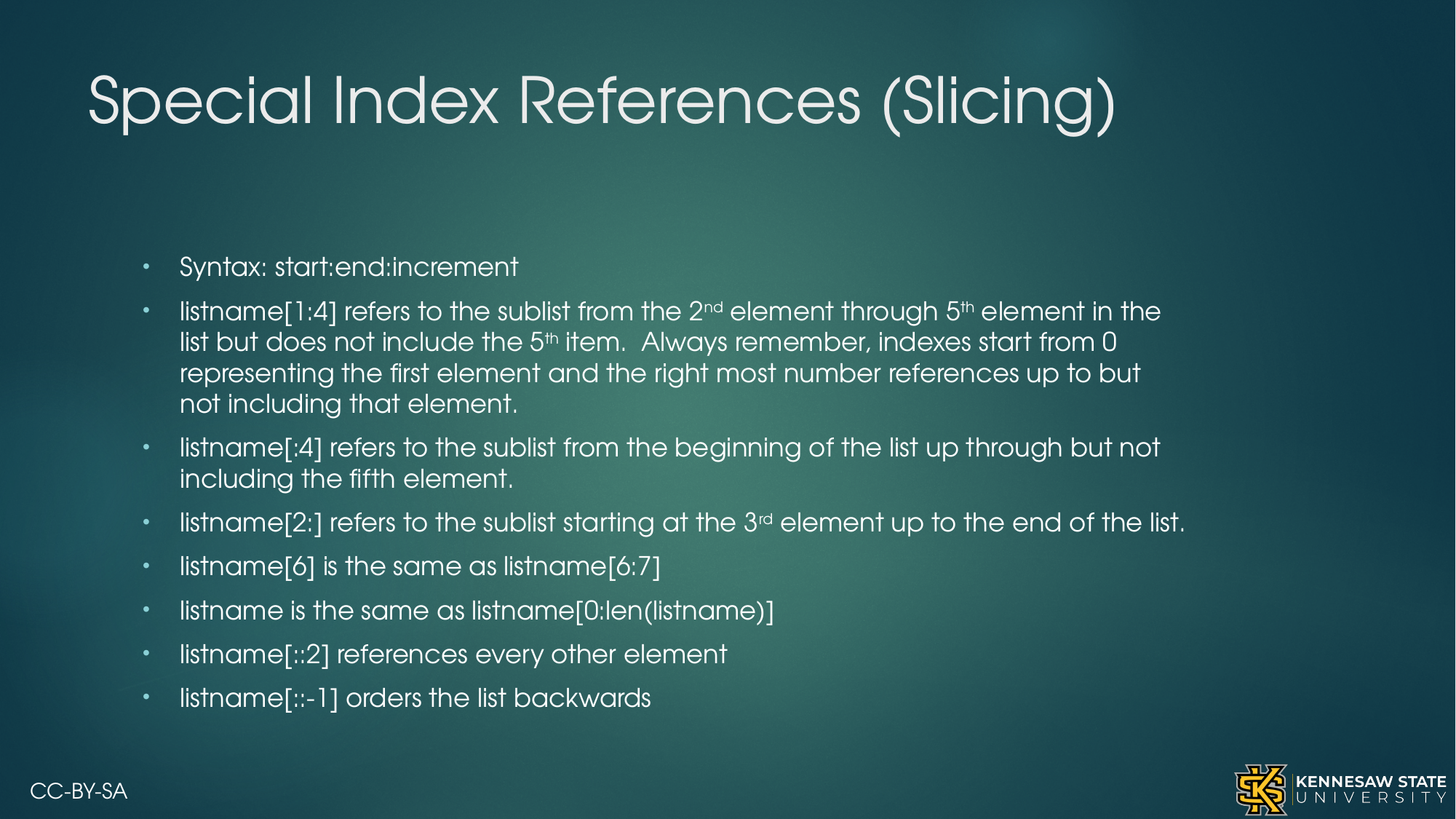

# Special Index References (Slicing)
Syntax: start:end:increment
listname[1:4] refers to the sublist from the 2nd element through 5th element in the list but does not include the 5th item.  Always remember, indexes start from 0 representing the first element and the right most number references up to but not including that element.
listname[:4] refers to the sublist from the beginning of the list up through but not including the fifth element.
listname[2:] refers to the sublist starting at the 3rd element up to the end of the list.
listname[6] is the same as listname[6:7]
listname is the same as listname[0:len(listname)]
listname[::2] references every other element
listname[::-1] orders the list backwards